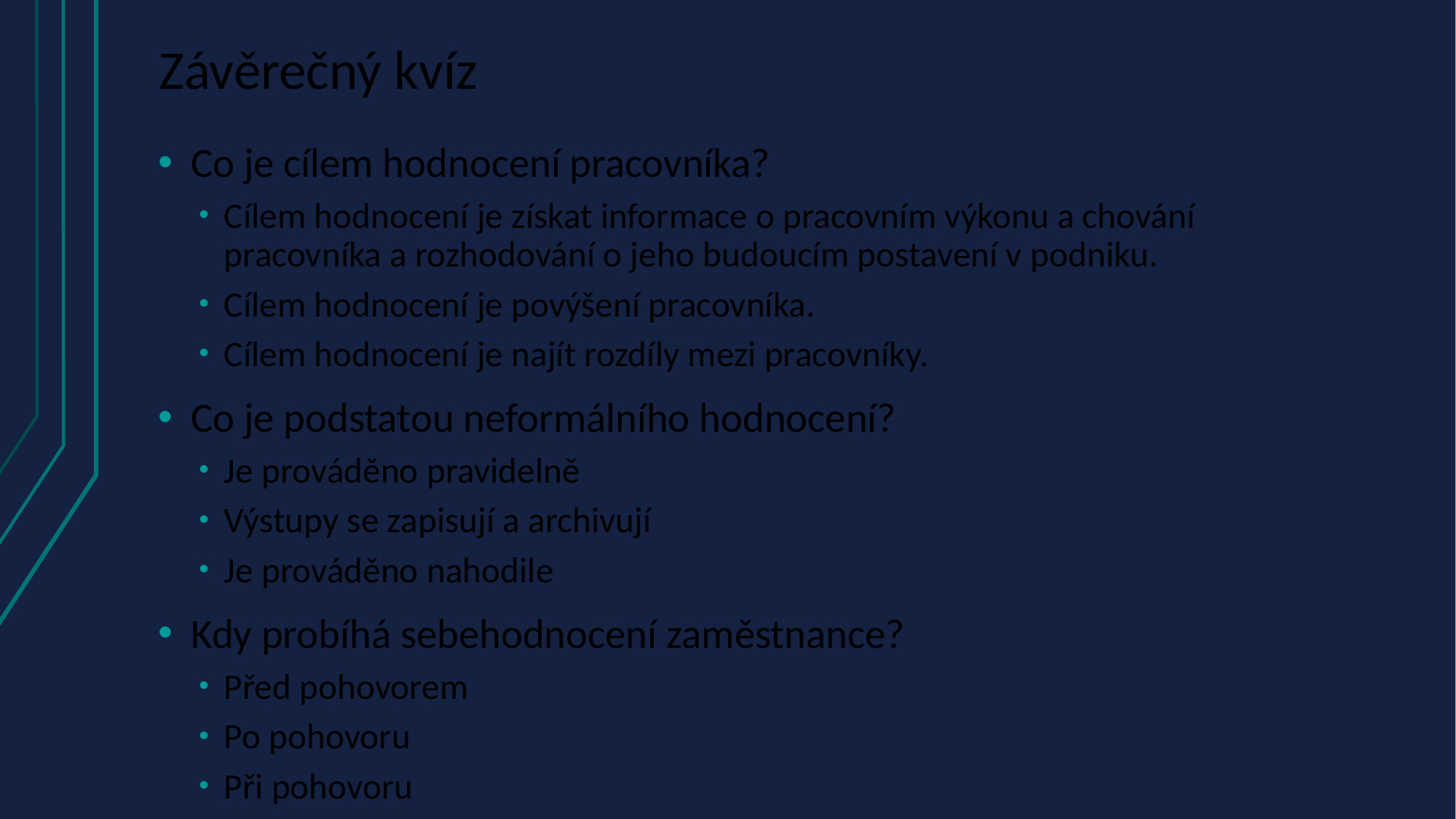

# Závěrečný kvíz
Co je cílem hodnocení pracovníka?
Cílem hodnocení je získat informace o pracovním výkonu a chování pracovníka a rozhodování o jeho budoucím postavení v podniku.
Cílem hodnocení je povýšení pracovníka.
Cílem hodnocení je najít rozdíly mezi pracovníky.
Co je podstatou neformálního hodnocení?
Je prováděno pravidelně
Výstupy se zapisují a archivují
Je prováděno nahodile
Kdy probíhá sebehodnocení zaměstnance?
Před pohovorem
Po pohovoru
Při pohovoru